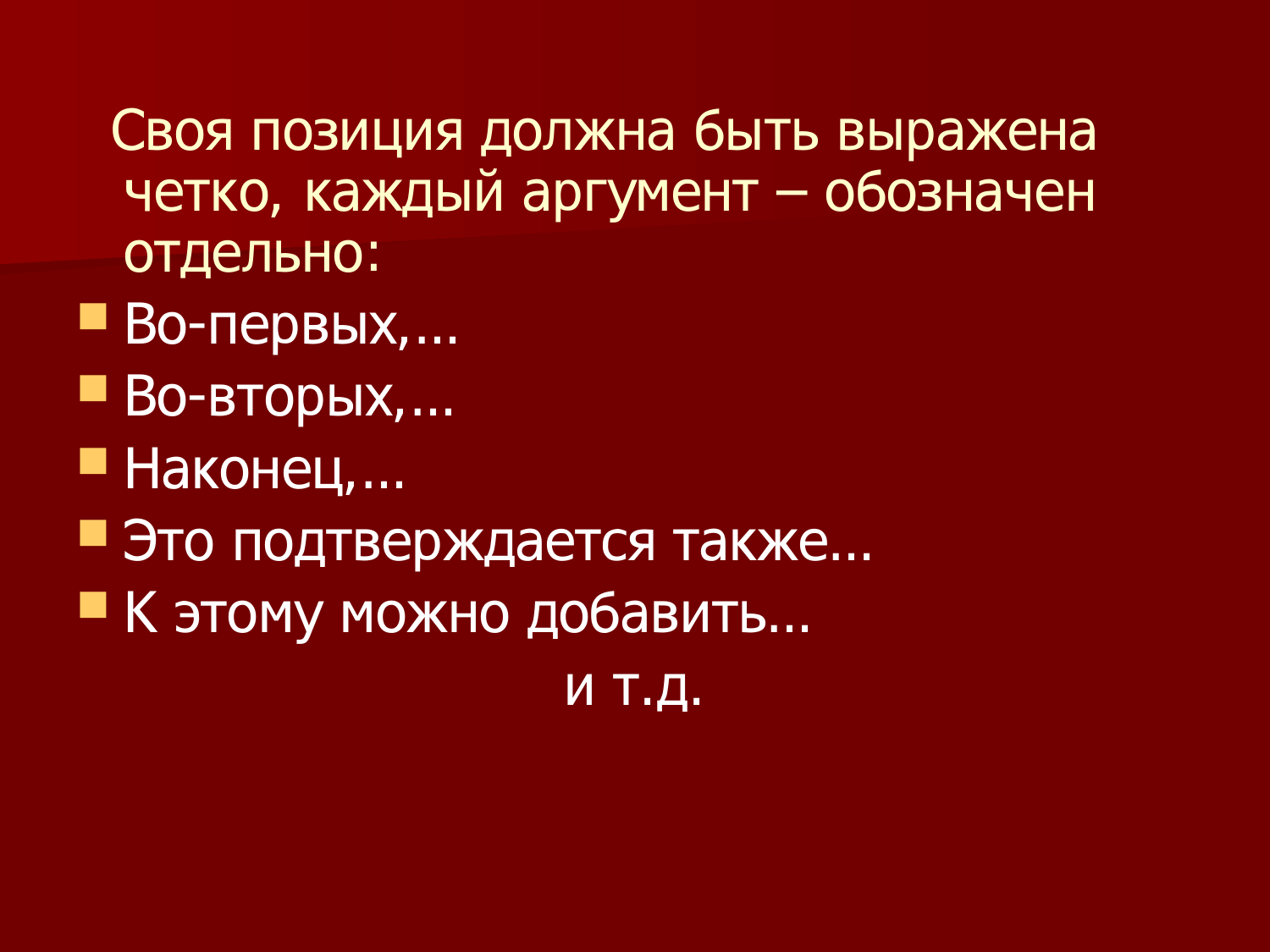

Своя позиция должна быть выражена четко, каждый аргумент – обозначен отдельно:
Во-первых,…
Во-вторых,…
Наконец,…
Это подтверждается также…
К этому можно добавить…
и т.д.